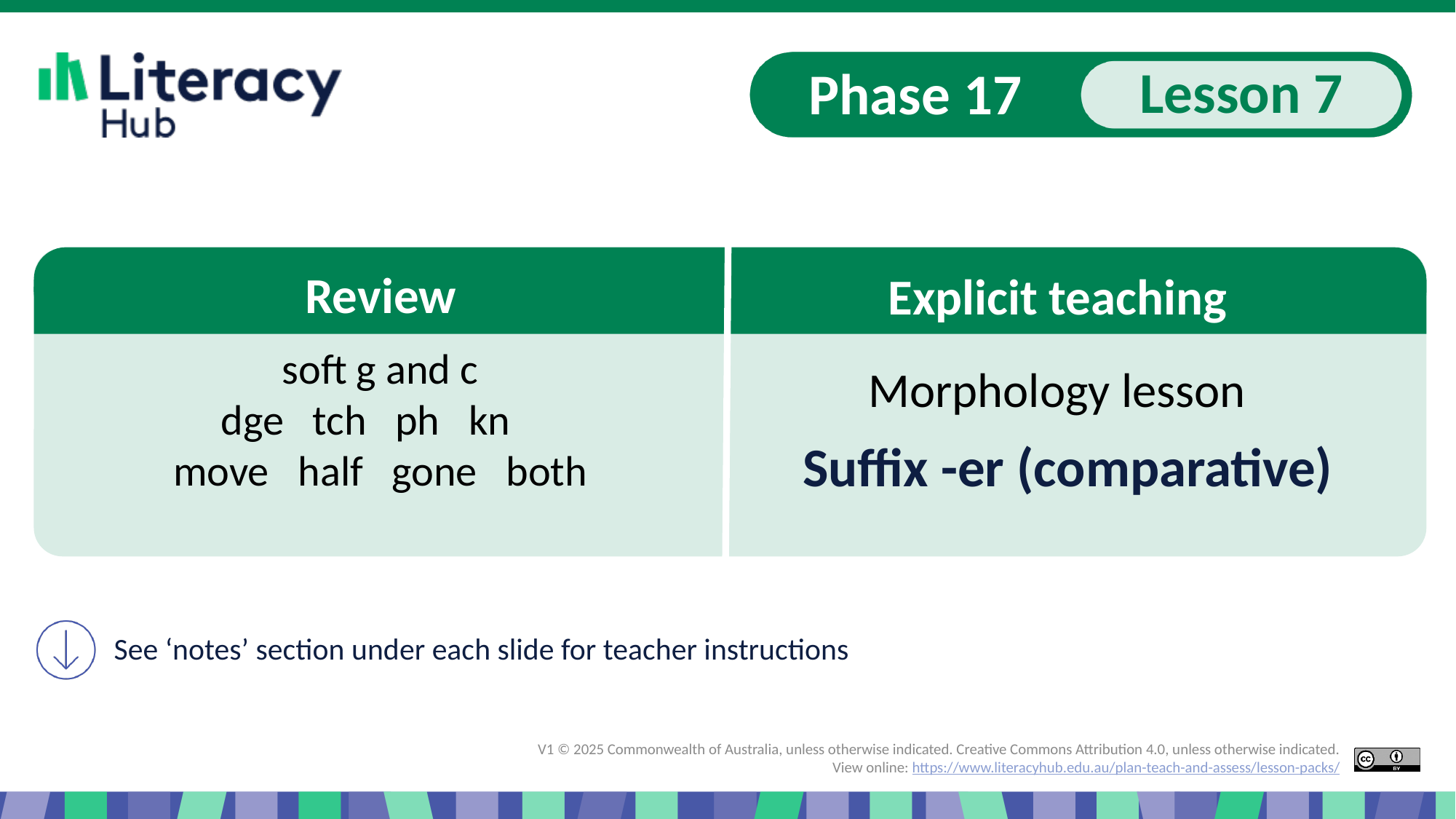

# Slide 1 Start of presentation, Suffix er (comparative)
soft g and c
dge   tch   ph   kn
move   half   gone   both
Suffix -er (comparative)